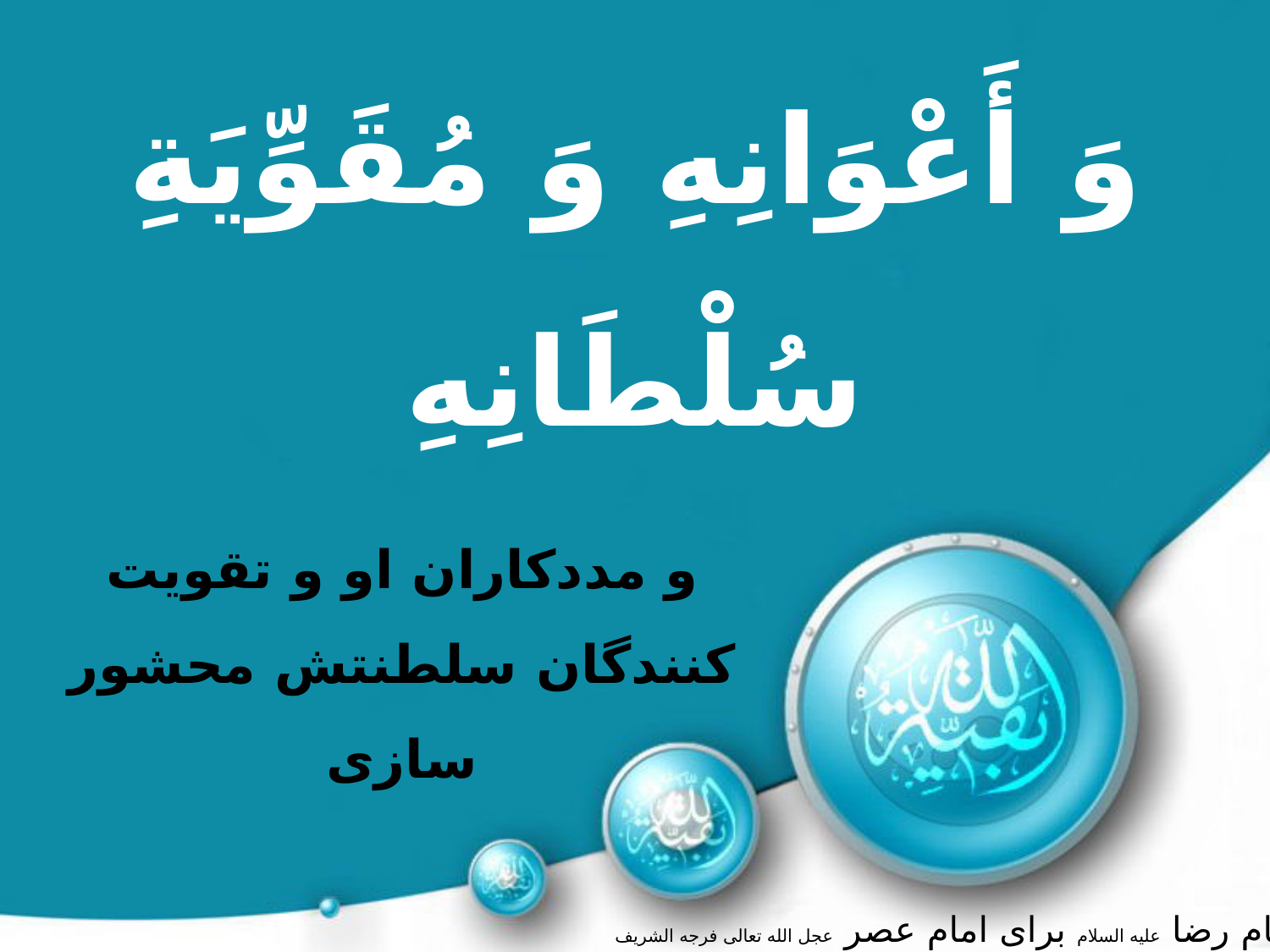

وَ أَعْوَانِهِ وَ مُقَوِّيَةِ سُلْطَانِهِ‏
و مددكاران او و تقويت كنندگان سلطنتش محشور سازى